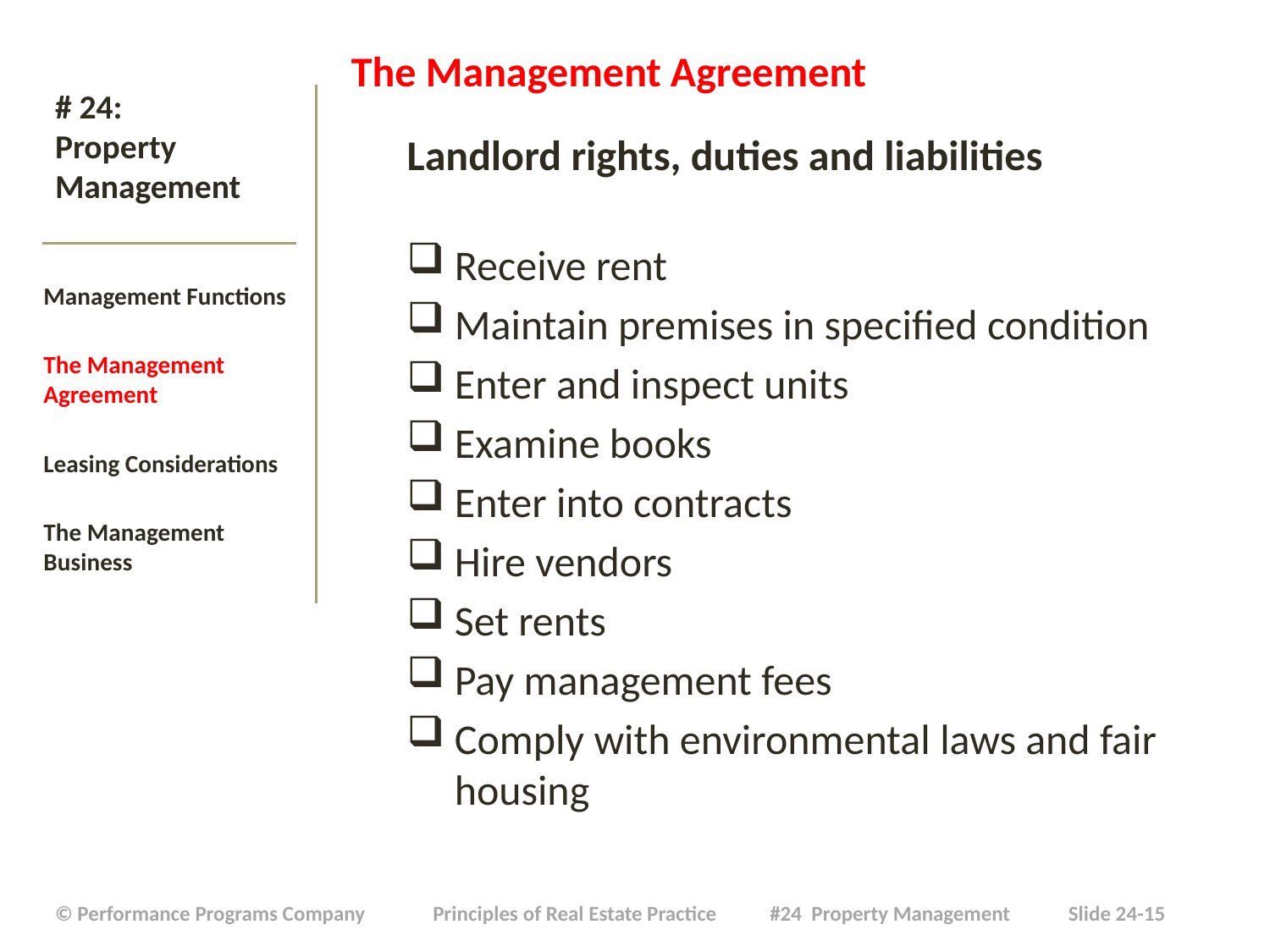

The Management Agreement

Landlord rights, duties and liabilities
Receive rent
Maintain premises in specified condition
Enter and inspect units
Examine books
Enter into contracts
Hire vendors
Set rents
Pay management fees
Comply with environmental laws and fair housing
# # 24: Property Management

Management Functions

The Management Agreement

Leasing Considerations

The Management Business

| © Performance Programs Company Principles of Real Estate Practice #24 Property Management Slide 24-15 |
| --- |